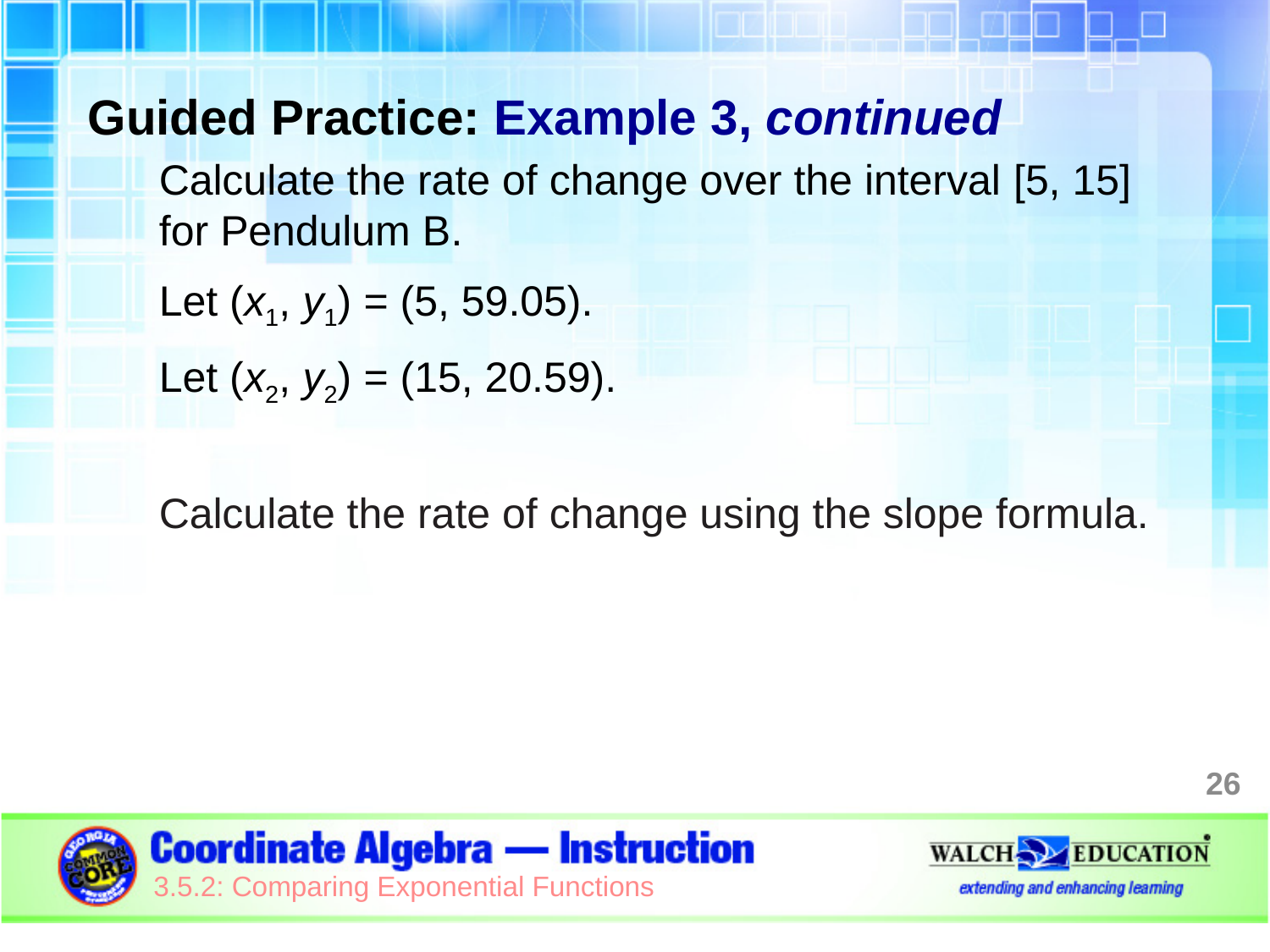

Guided Practice: Example 3, continued
Calculate the rate of change over the interval [5, 15] for Pendulum B.
Let (x1, y1) = (5, 59.05).
Let (x2, y2) = (15, 20.59).

Calculate the rate of change using the slope formula.

26
3.5.2: Comparing Exponential Functions